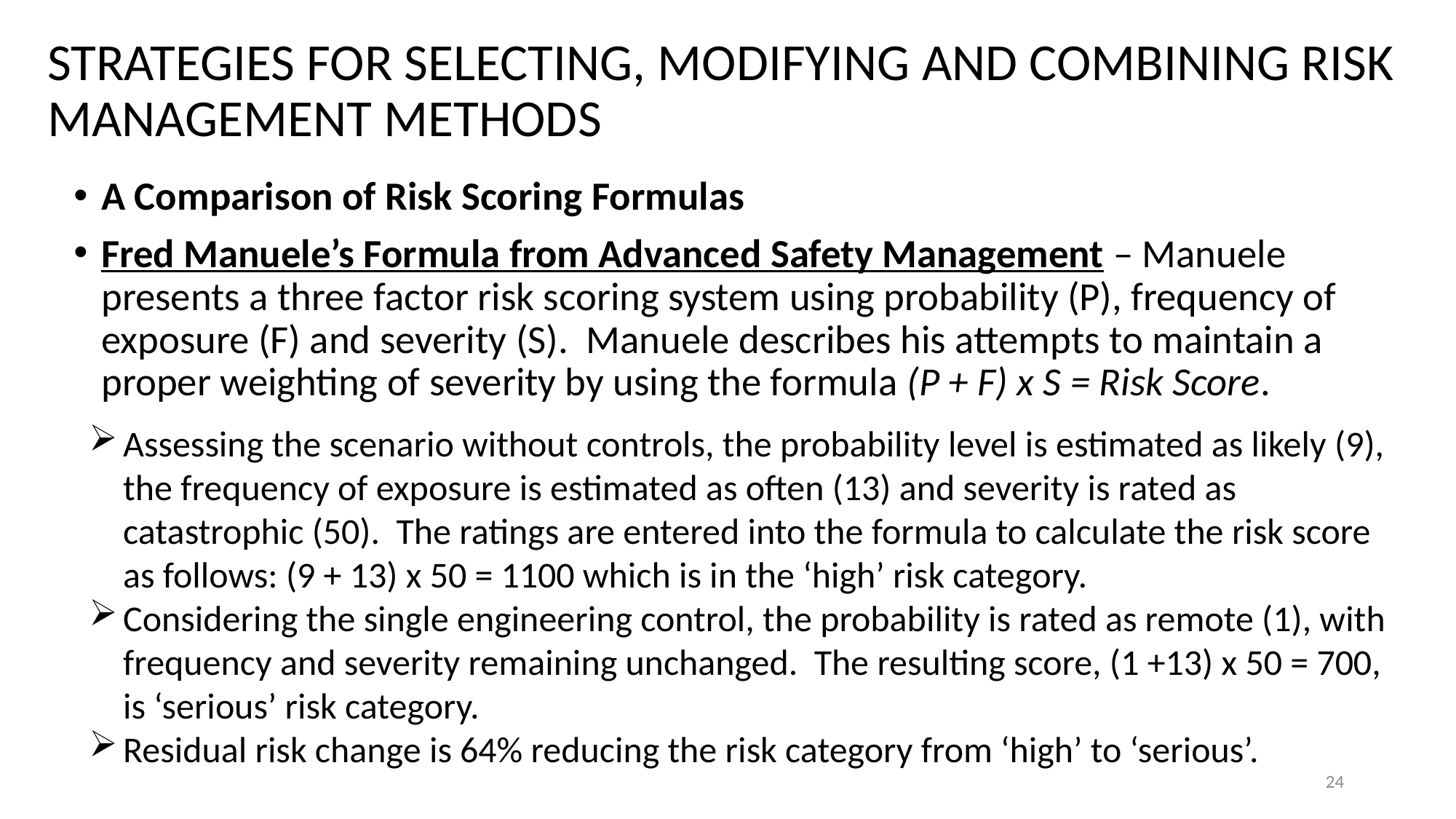

# STRATEGIES FOR SELECTING, MODIFYING AND COMBINING RISK MANAGEMENT METHODS
A Comparison of Risk Scoring Formulas
Fred Manuele’s Formula from Advanced Safety Management – Manuele presents a three factor risk scoring system using probability (P), frequency of exposure (F) and severity (S).  Manuele describes his attempts to maintain a proper weighting of severity by using the formula (P + F) x S = Risk Score.
Assessing the scenario without controls, the probability level is estimated as likely (9), the frequency of exposure is estimated as often (13) and severity is rated as catastrophic (50).  The ratings are entered into the formula to calculate the risk score as follows: (9 + 13) x 50 = 1100 which is in the ‘high’ risk category.
Considering the single engineering control, the probability is rated as remote (1), with frequency and severity remaining unchanged.  The resulting score, (1 +13) x 50 = 700, is ‘serious’ risk category.
Residual risk change is 64% reducing the risk category from ‘high’ to ‘serious’.
24